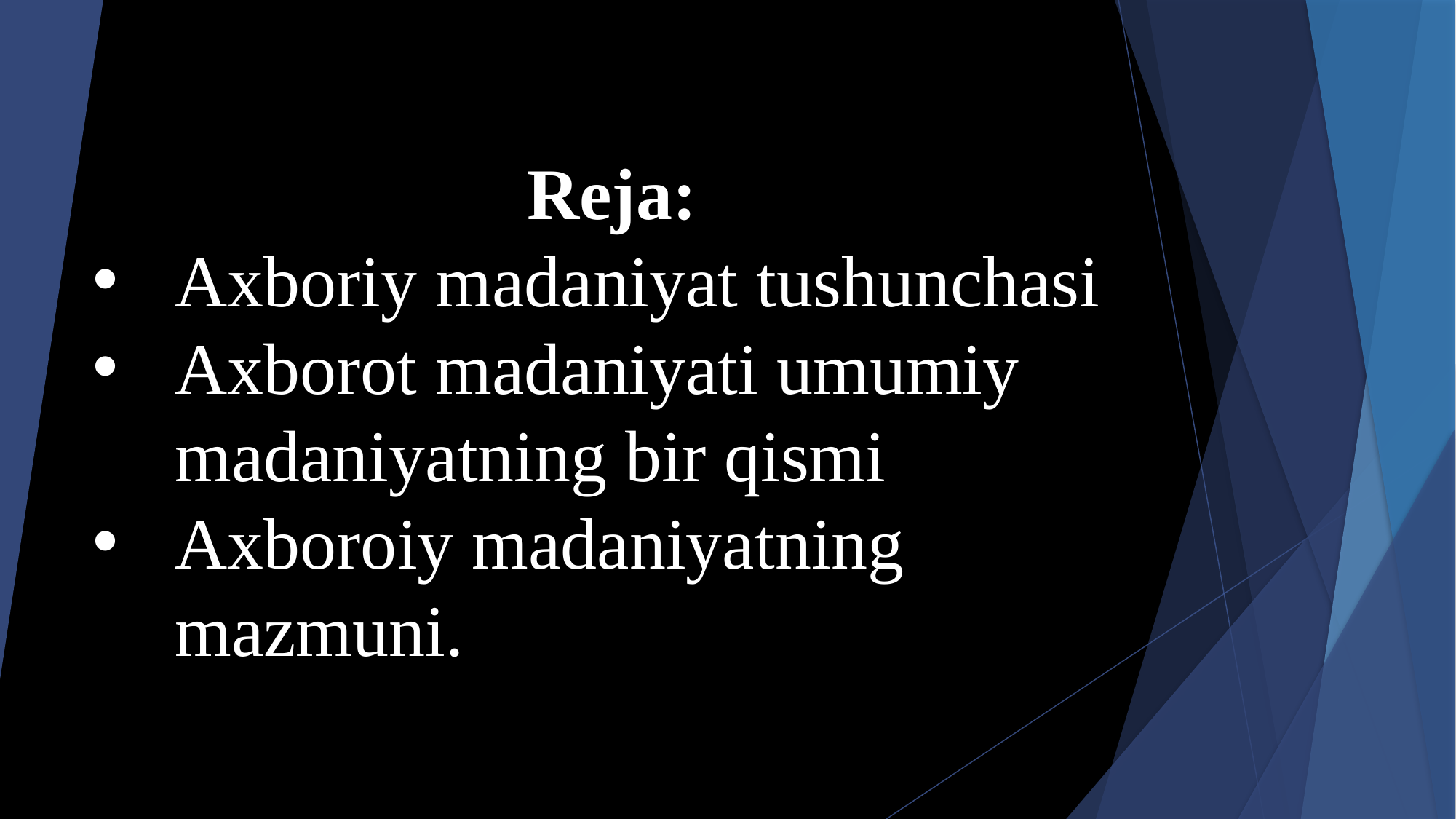

#
Reja:
Axboriy madaniyat tushunchasi
Axborot madaniyati umumiy madaniyatning bir qismi
Axboroiy madaniyatning mazmuni.